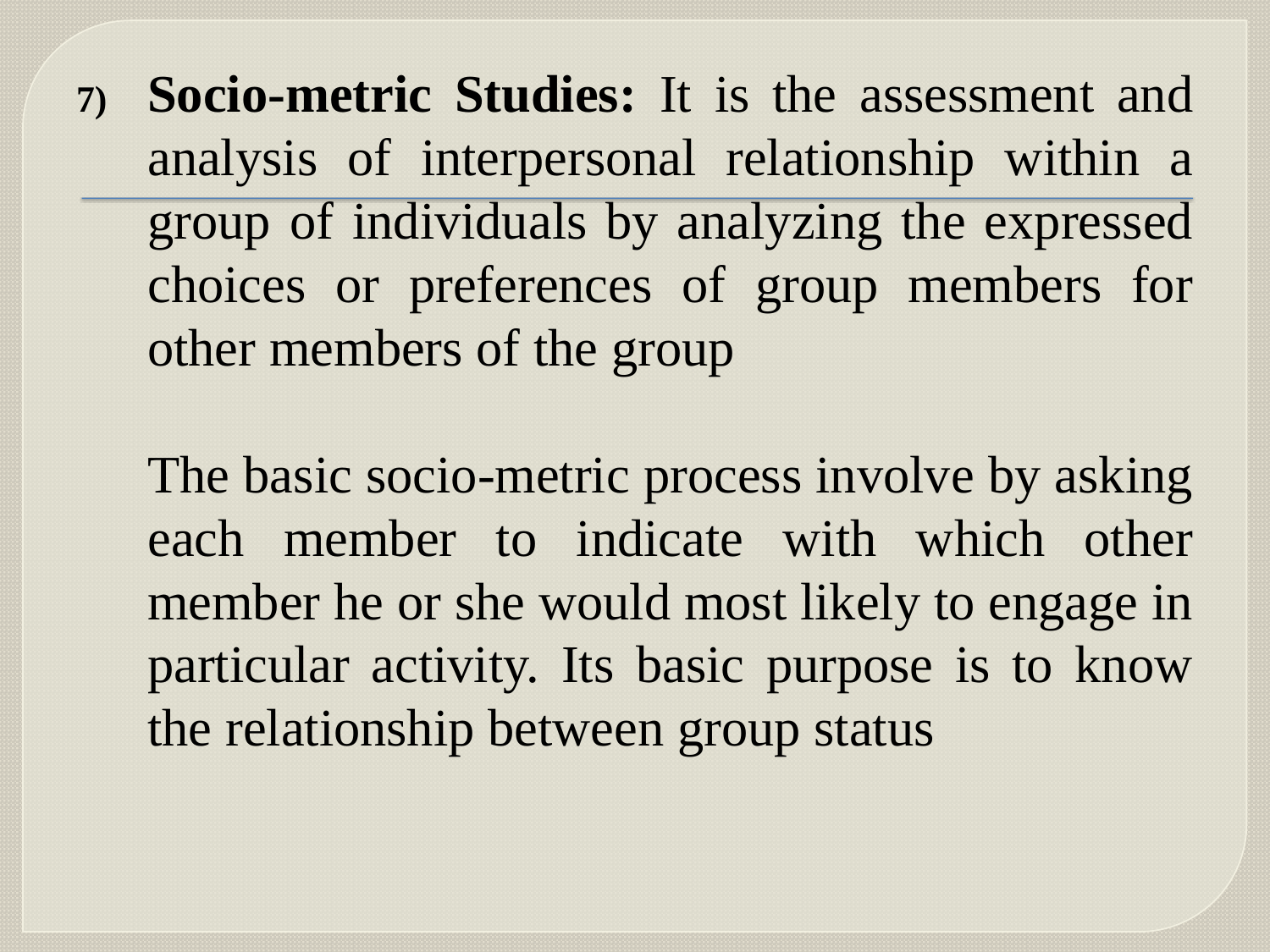

Socio-metric Studies: It is the assessment and analysis of interpersonal relationship within a group of individuals by analyzing the expressed choices or preferences of group members for other members of the group

	The basic socio-metric process involve by asking each member to indicate with which other member he or she would most likely to engage in particular activity. Its basic purpose is to know the relationship between group status